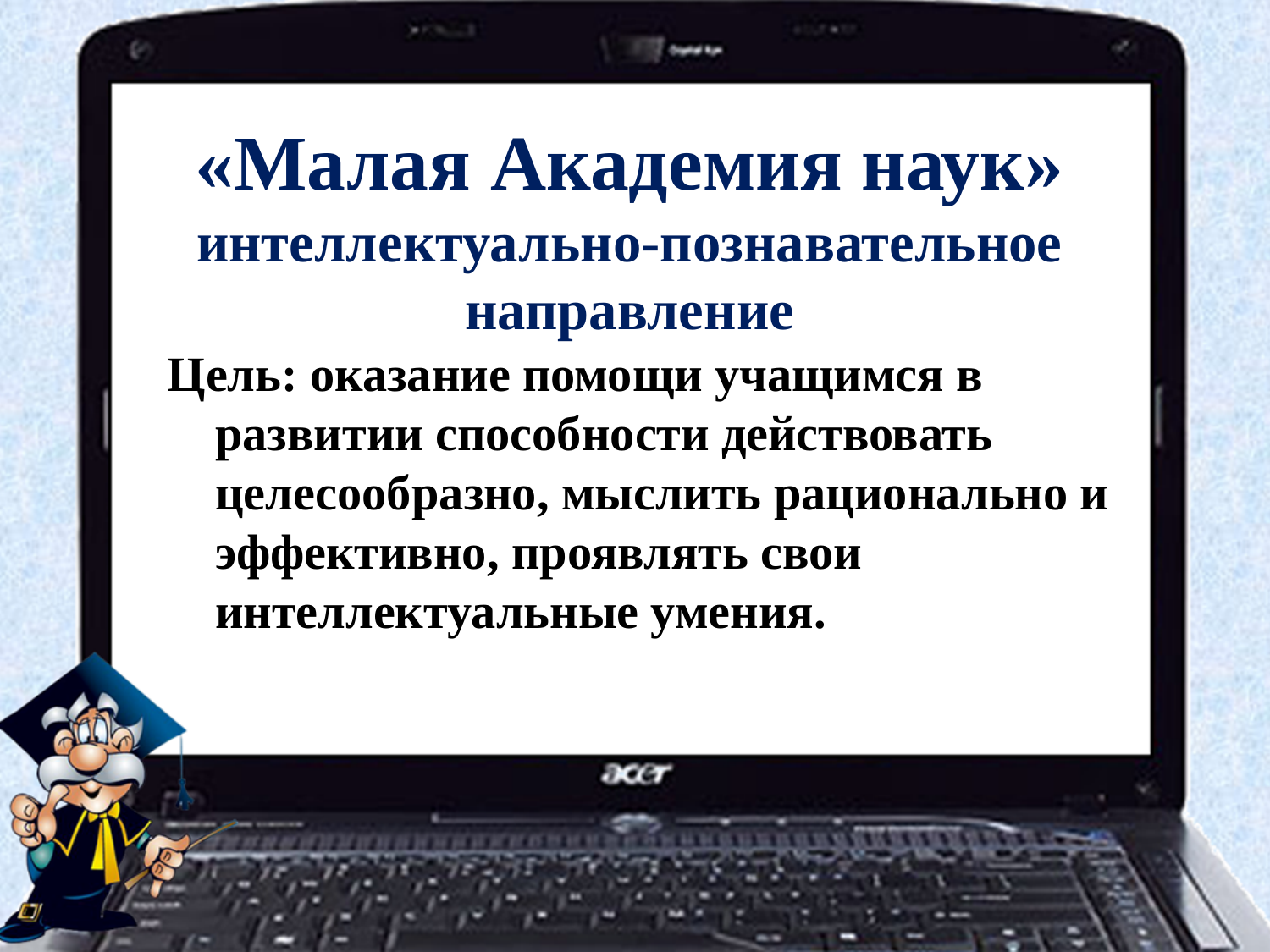

#
«Малая Академия наук»
интеллектуально-познавательное направление
Цель: оказание помощи учащимся в развитии способности действовать целесообразно, мыслить рационально и эффективно, проявлять свои интеллектуальные умения.